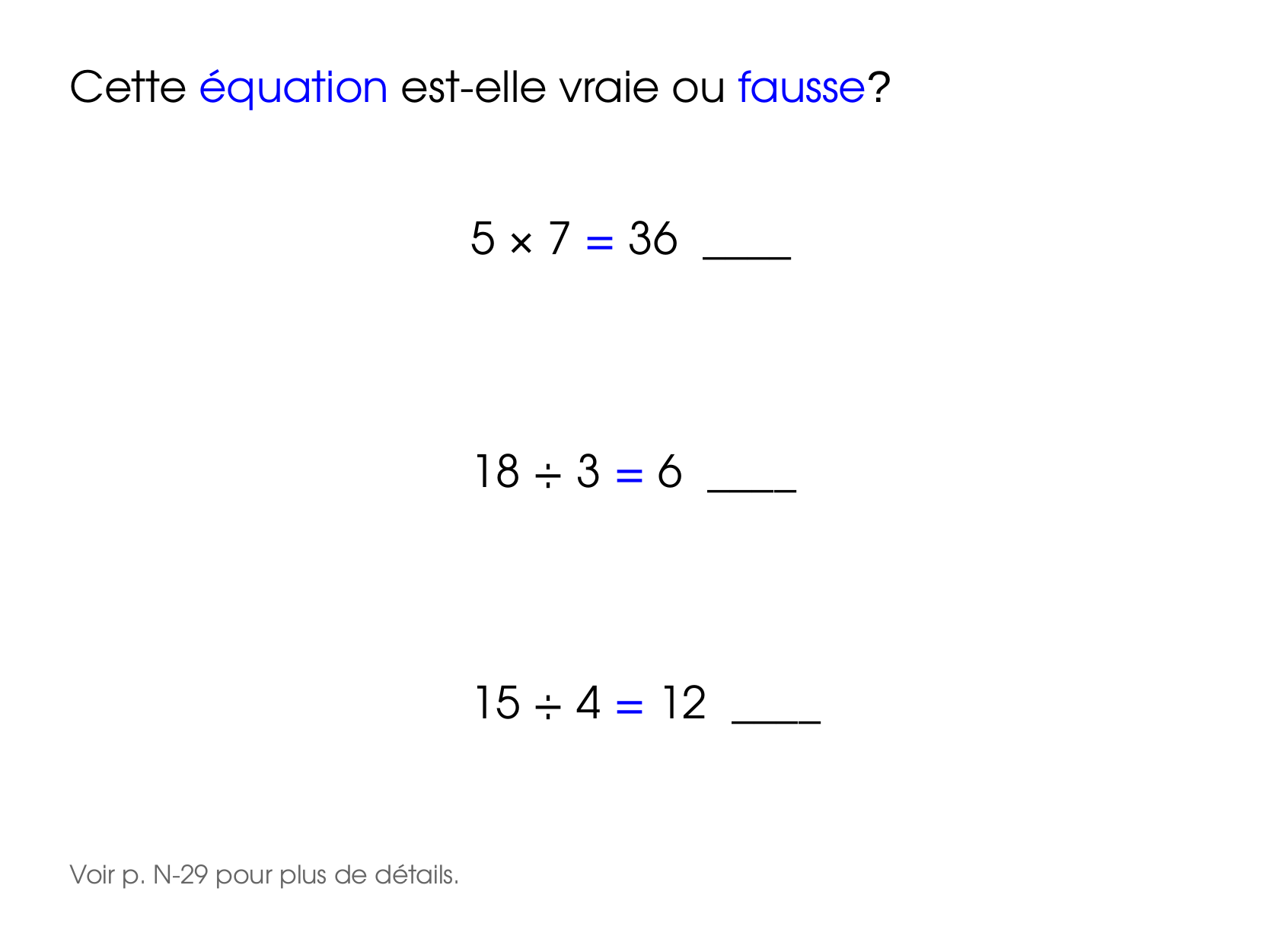

Cette équation est-elle vraie ou fausse?
5 × 7 = 36  ____
18 ÷ 3 = 6  ____
15 ÷ 4 = 12  ____
Voir p. N-29 pour plus de détails.